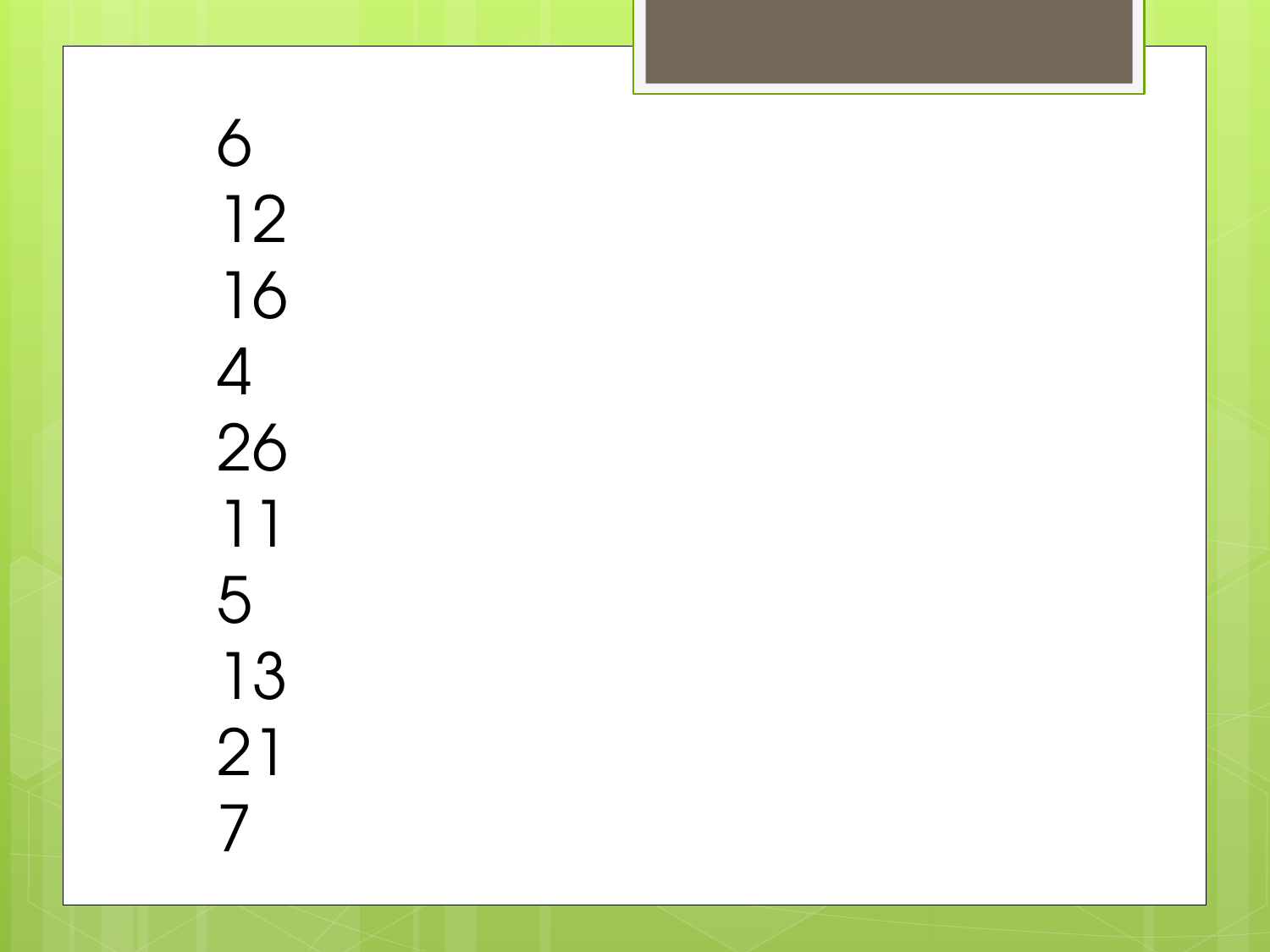

6
12
16
4
26
11
5
13
21
7